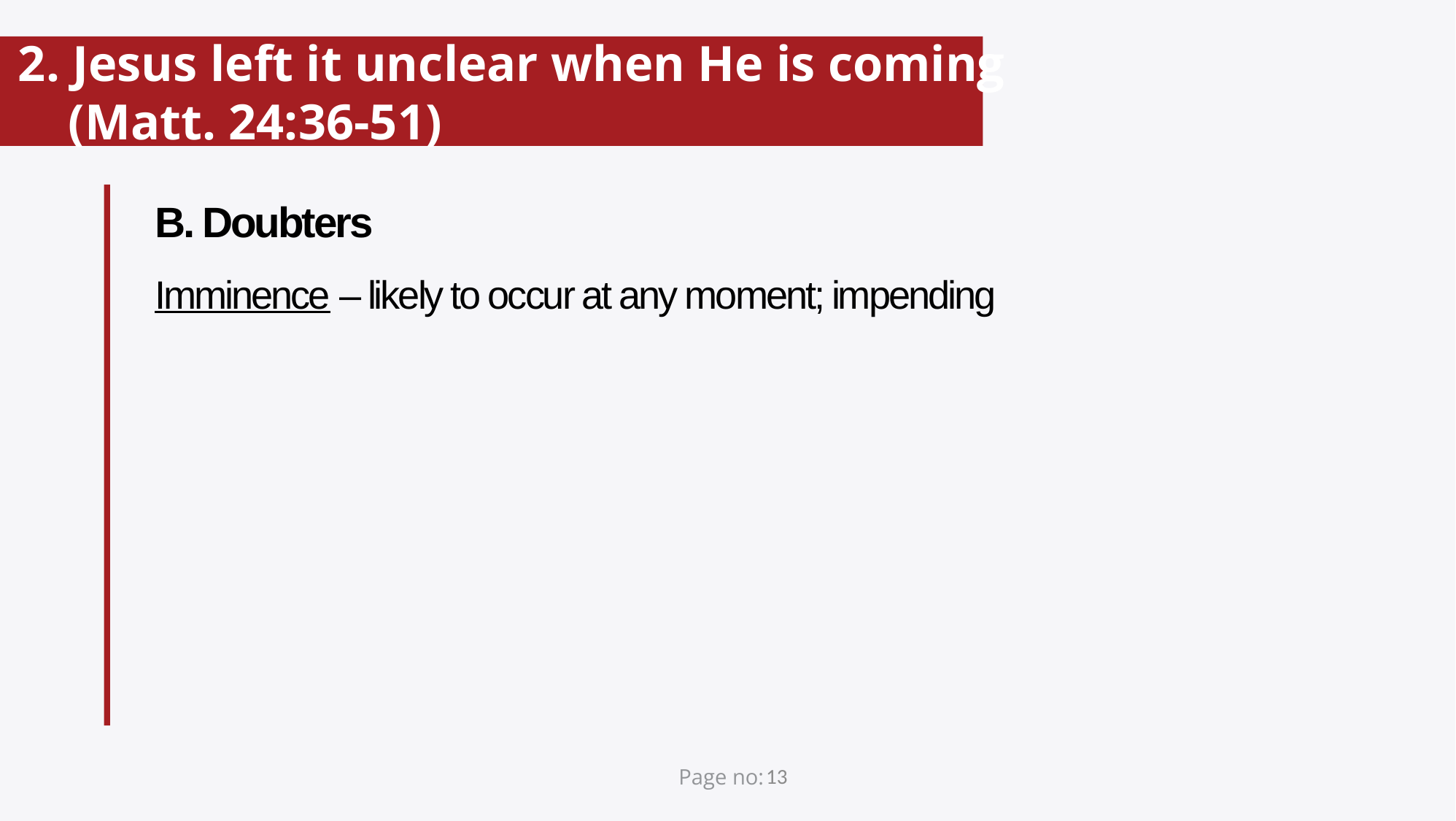

# 2. Jesus left it unclear when He is coming (Matt. 24:36-51)
B. Doubters

Imminence – likely to occur at any moment; impending